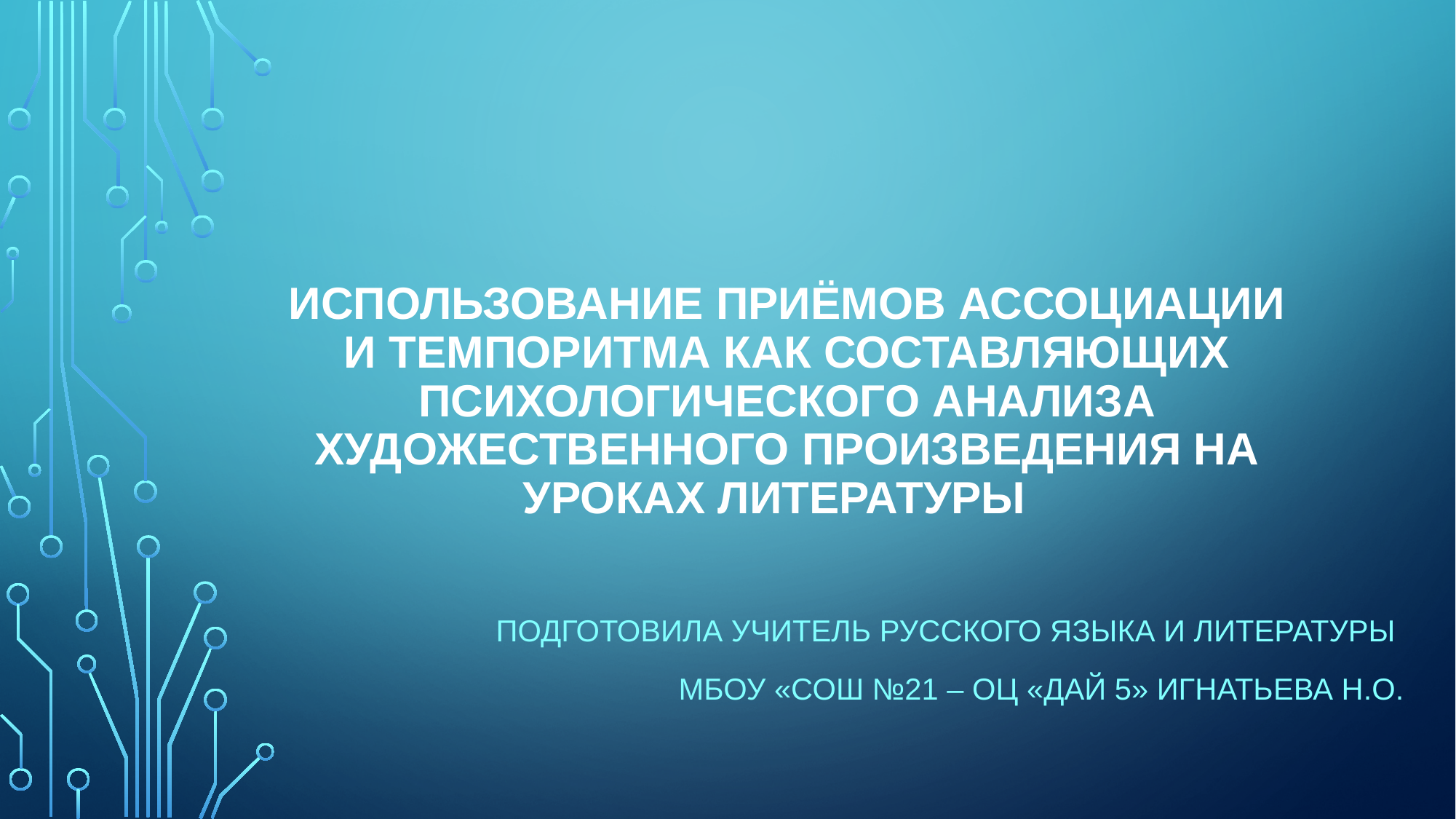

# Использование Приёмов ассоциации и темпоритма как составляющих психологического анализа художественного произведения на уроках литературы
Подготовила учитель русского языка и литературы
МБОУ «СОШ №21 – ОЦ «Дай 5» Игнатьева Н.О.